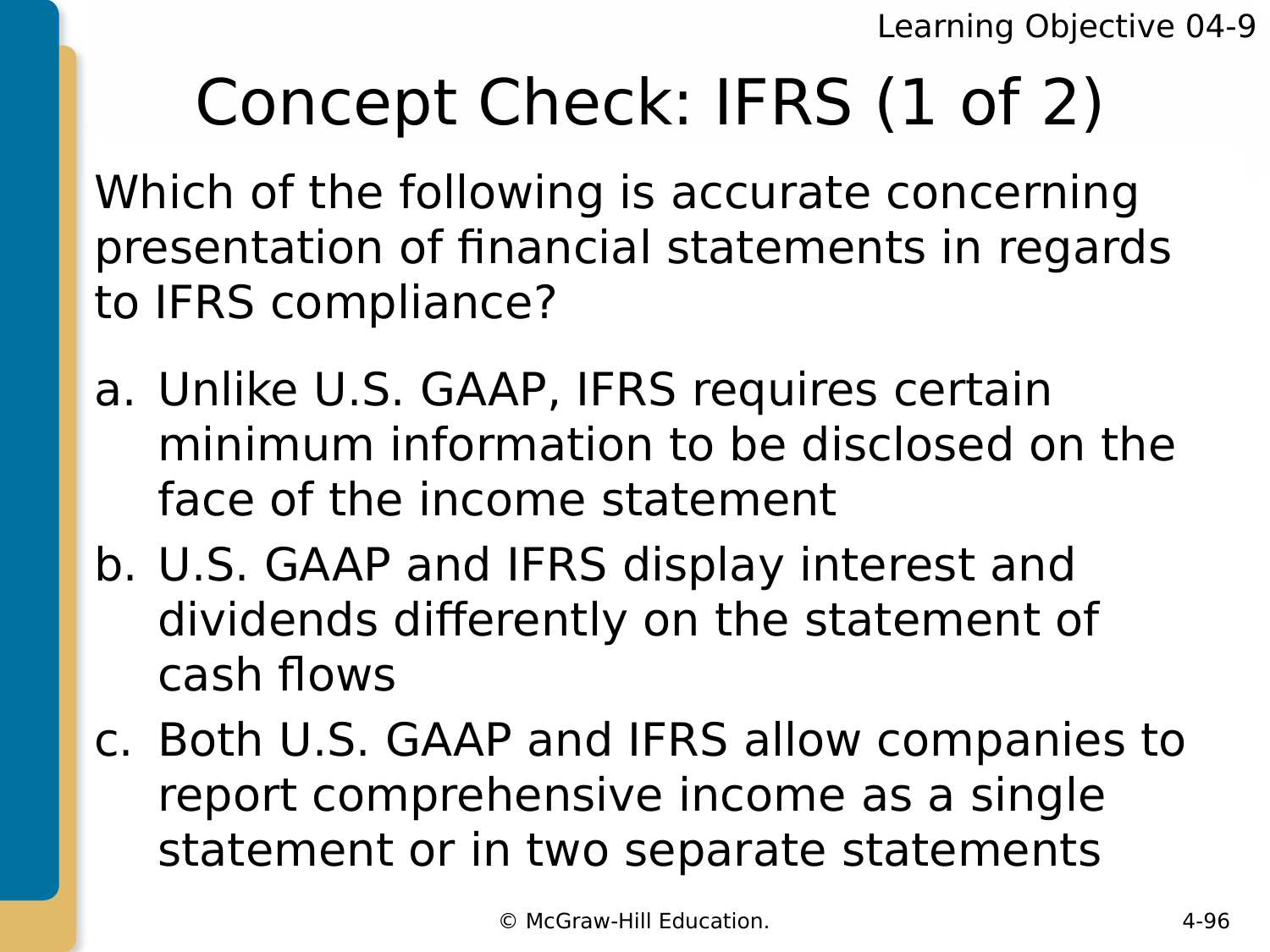

Learning Objective 04-9
# Concept Check: IFRS (1 of 2)
Which of the following is accurate concerning presentation of financial statements in regards to IFRS compliance?
Unlike U.S. GAAP, IFRS requires certain minimum information to be disclosed on the face of the income statement
U.S. GAAP and IFRS display interest and dividends differently on the statement of cash flows
Both U.S. GAAP and IFRS allow companies to report comprehensive income as a single statement or in two separate statements